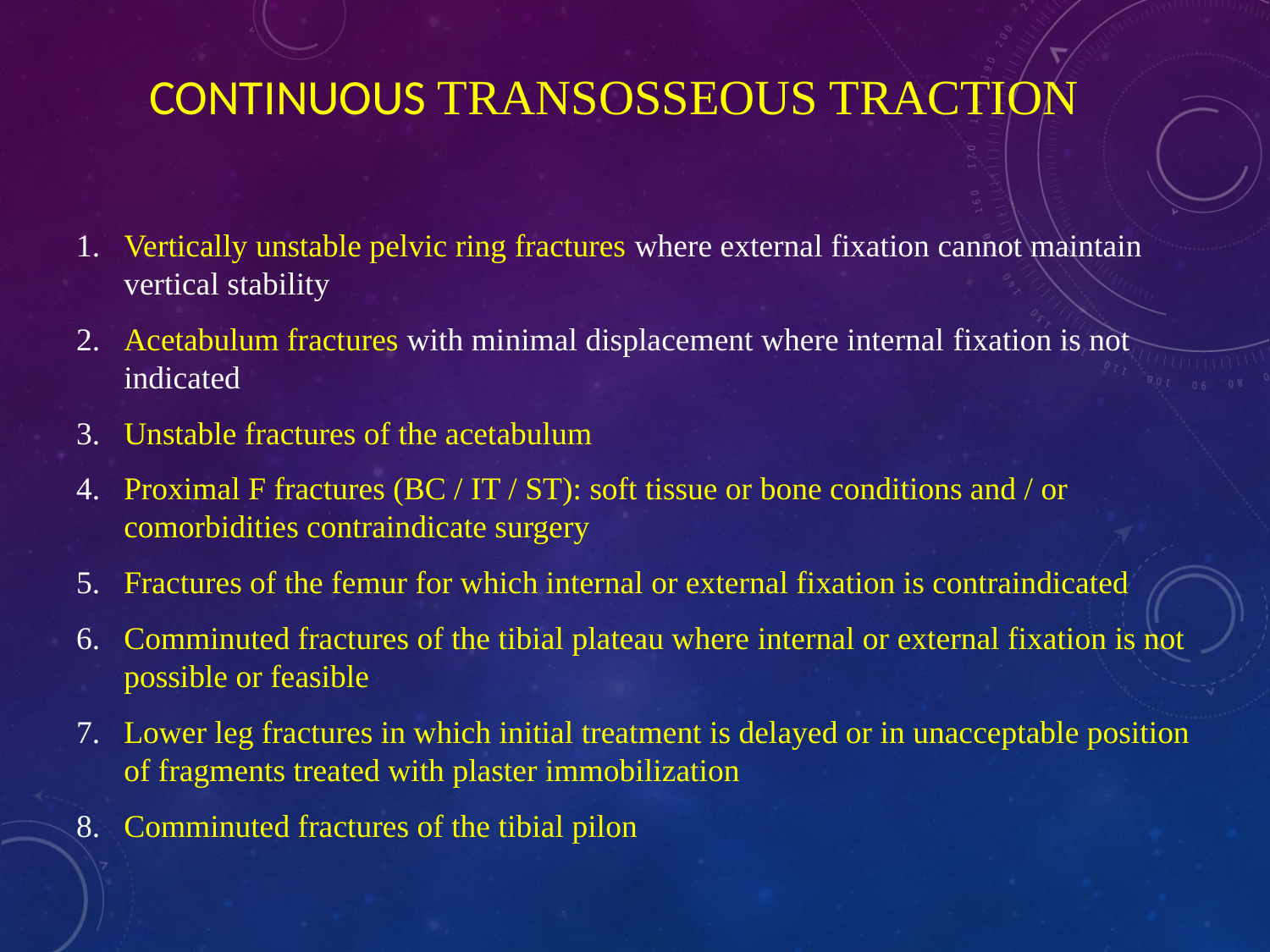

# Continuous transosseous traction
Vertically unstable pelvic ring fractures where external fixation cannot maintain vertical stability
Acetabulum fractures with minimal displacement where internal fixation is not indicated
Unstable fractures of the acetabulum
Proximal F fractures (BC / IT / ST): soft tissue or bone conditions and / or comorbidities contraindicate surgery
Fractures of the femur for which internal or external fixation is contraindicated
Comminuted fractures of the tibial plateau where internal or external fixation is not possible or feasible
Lower leg fractures in which initial treatment is delayed or in unacceptable position of fragments treated with plaster immobilization
Comminuted fractures of the tibial pilon